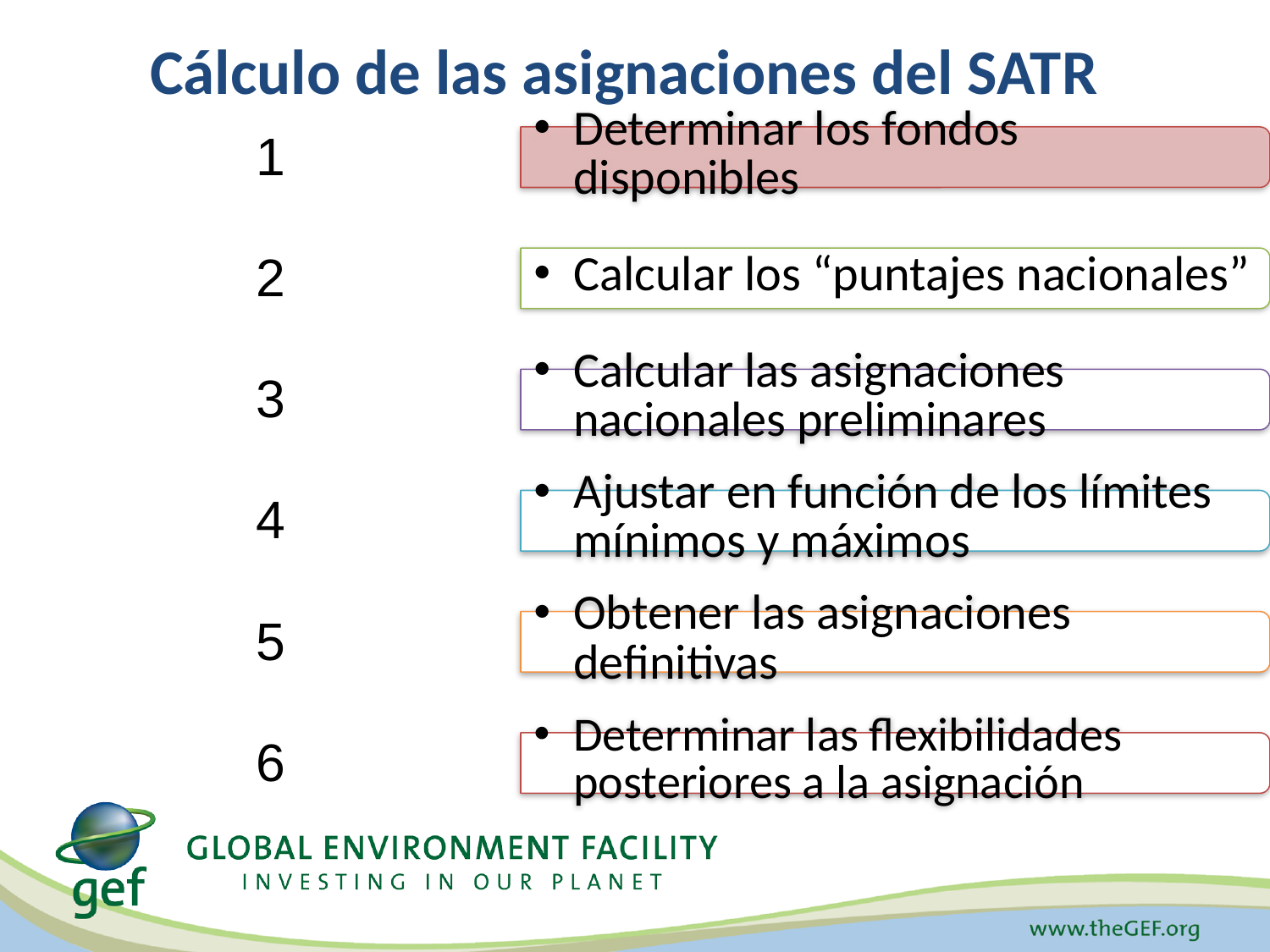

# Cálculo de las asignaciones del SATR
1
Determinar los fondos disponibles
2
Calcular los “puntajes nacionales”
3
Calcular las asignaciones nacionales preliminares
4
Ajustar en función de los límites mínimos y máximos
5
Obtener las asignaciones definitivas
6
Determinar las flexibilidades posteriores a la asignación